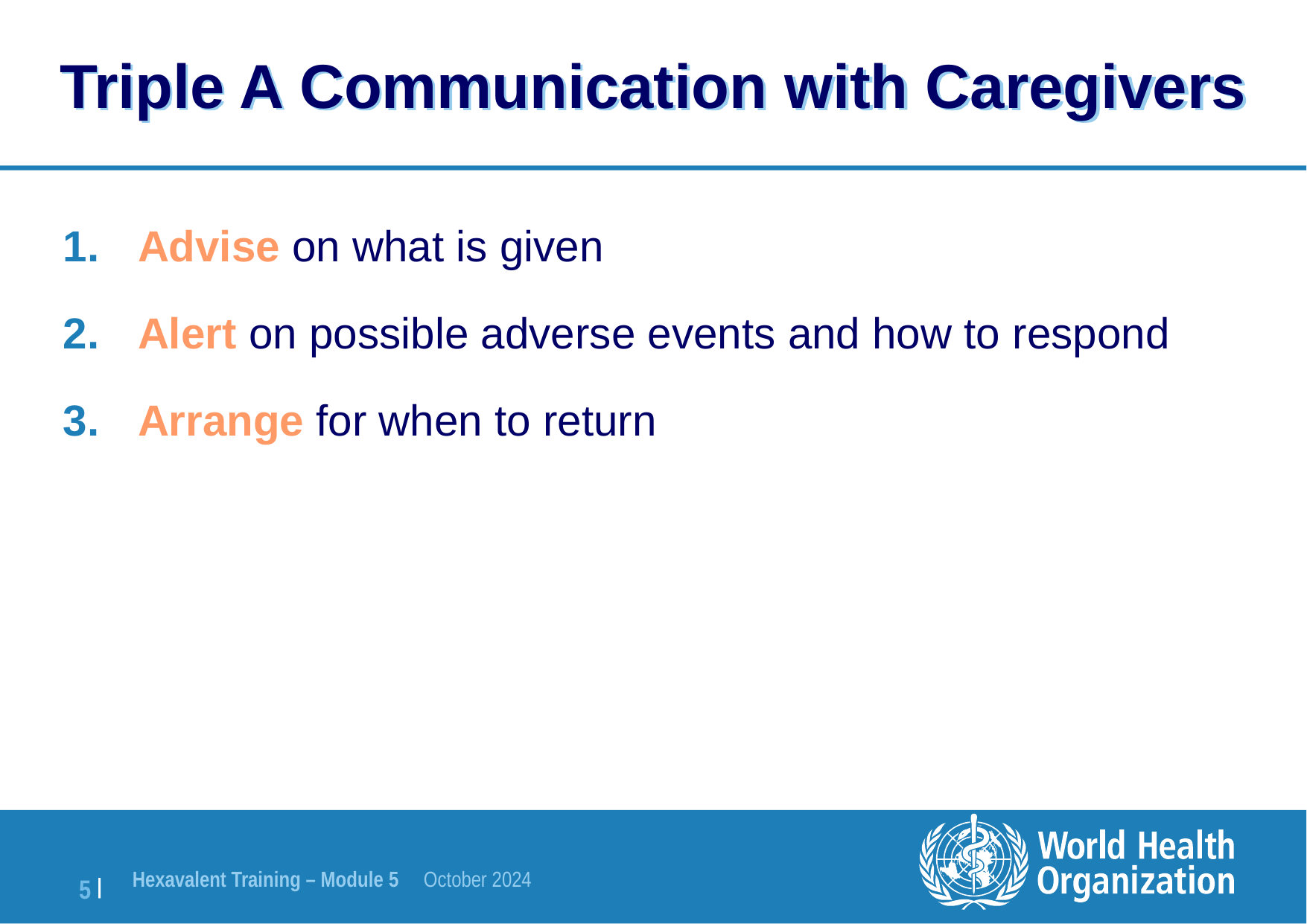

# Triple A Communication with Caregivers
Advise on what is given
Alert on possible adverse events and how to respond
Arrange for when to return